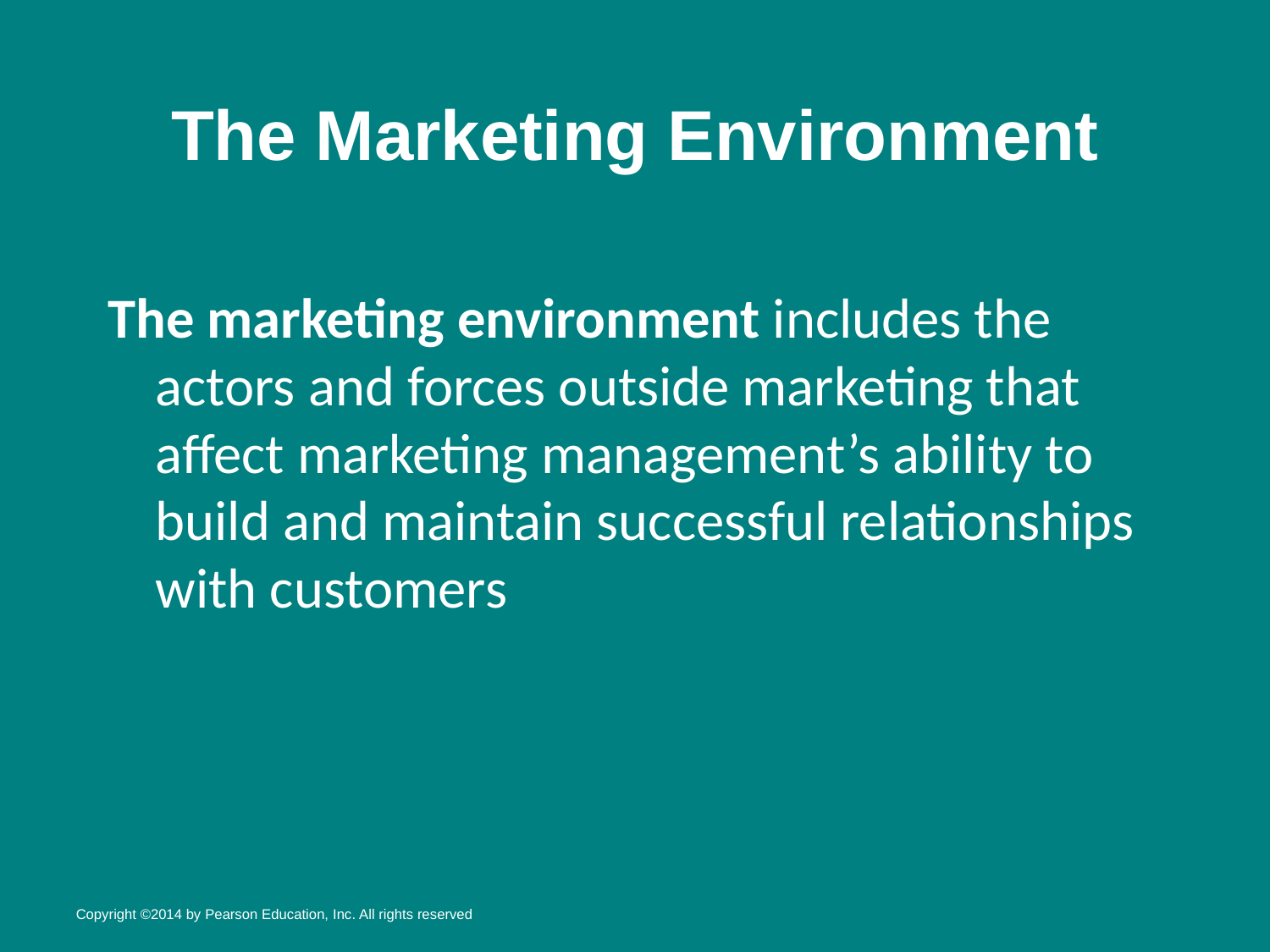

# The Marketing Environment
The marketing environment includes the actors and forces outside marketing that affect marketing management’s ability to build and maintain successful relationships with customers

Copyright ©2014 by Pearson Education, Inc. All rights reserved